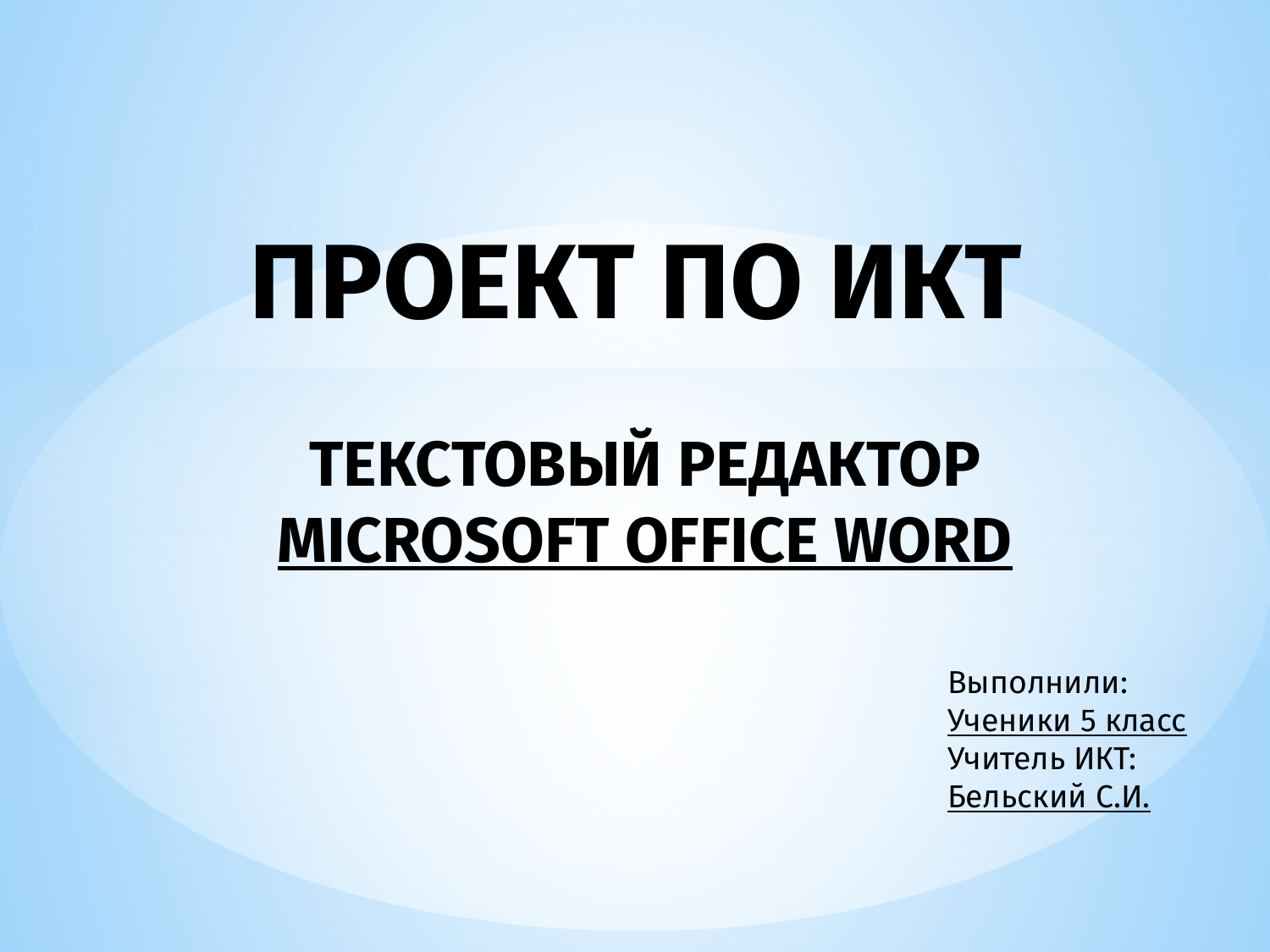

# ПРОЕКТ ПО ИКТ
ТЕКСТОВЫЙ РЕДАКТОР MICROSOFT OFFICE WORD
Выполнили:
Ученики 5 класс
Учитель ИКТ:
Бельский С.И.